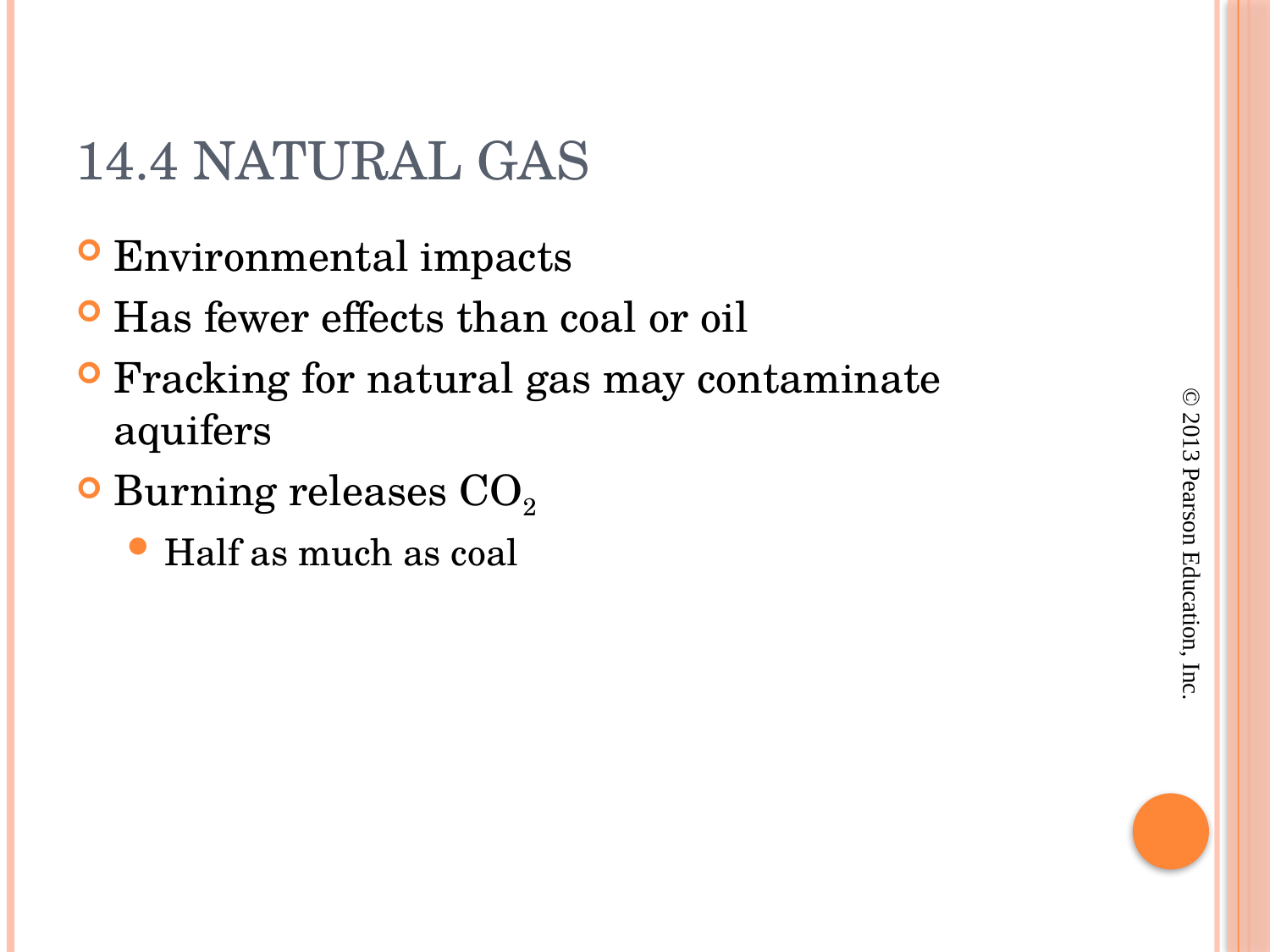

# 14.4 Natural Gas
Environmental impacts
Has fewer effects than coal or oil
Fracking for natural gas may contaminate aquifers
Burning releases CO2
Half as much as coal
© 2013 Pearson Education, Inc.